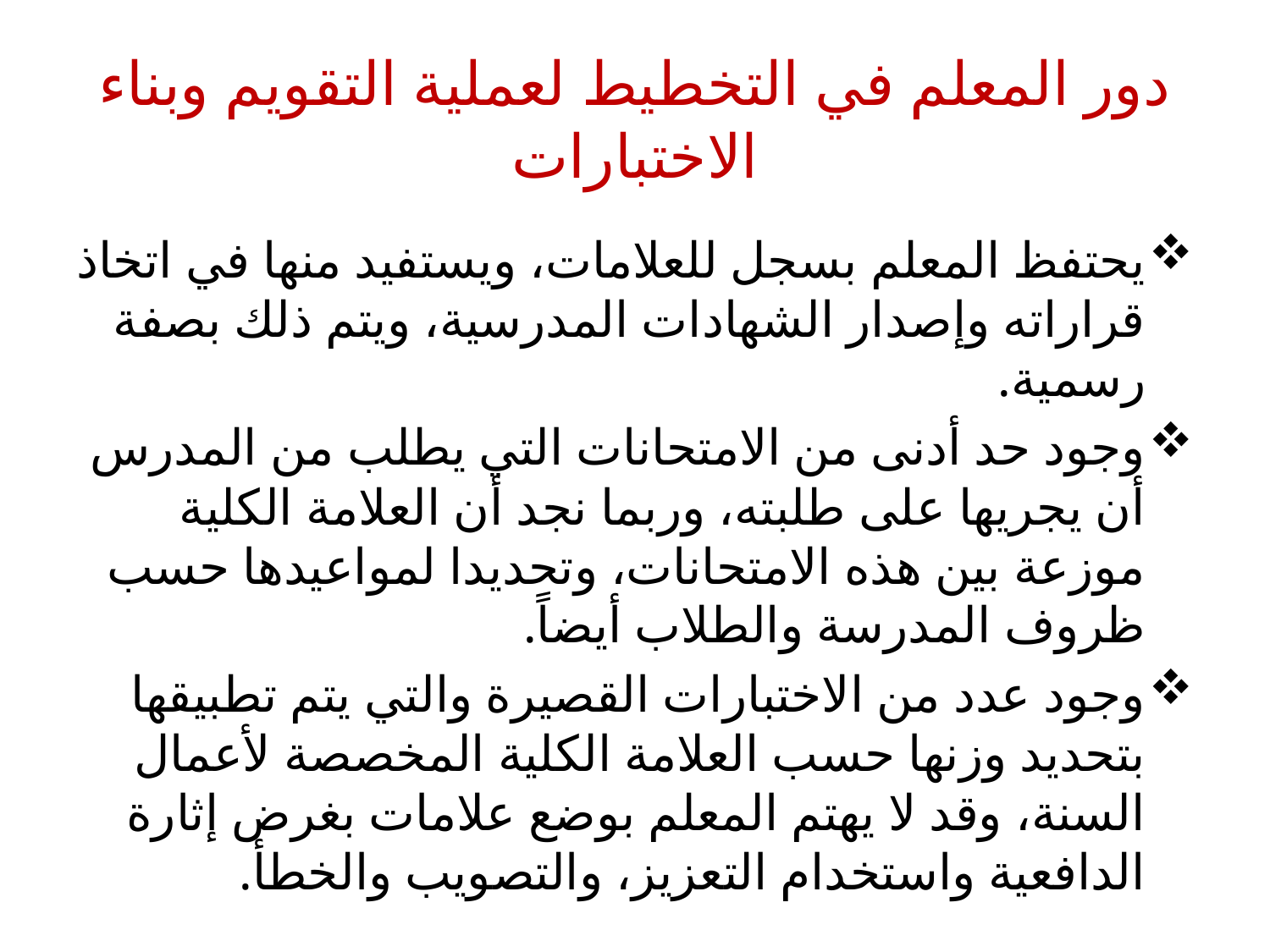

# دور المعلم في التخطيط لعملية التقويم وبناء الاختبارات
يحتفظ المعلم بسجل للعلامات، ويستفيد منها في اتخاذ قراراته وإصدار الشهادات المدرسية، ويتم ذلك بصفة رسمية.
وجود حد أدنى من الامتحانات التي يطلب من المدرس أن يجريها على طلبته، وربما نجد أن العلامة الكلية موزعة بين هذه الامتحانات، وتحديدا لمواعيدها حسب ظروف المدرسة والطلاب أيضاً.
وجود عدد من الاختبارات القصيرة والتي يتم تطبيقها بتحديد وزنها حسب العلامة الكلية المخصصة لأعمال السنة، وقد لا يهتم المعلم بوضع علامات بغرض إثارة الدافعية واستخدام التعزيز، والتصويب والخطأ.